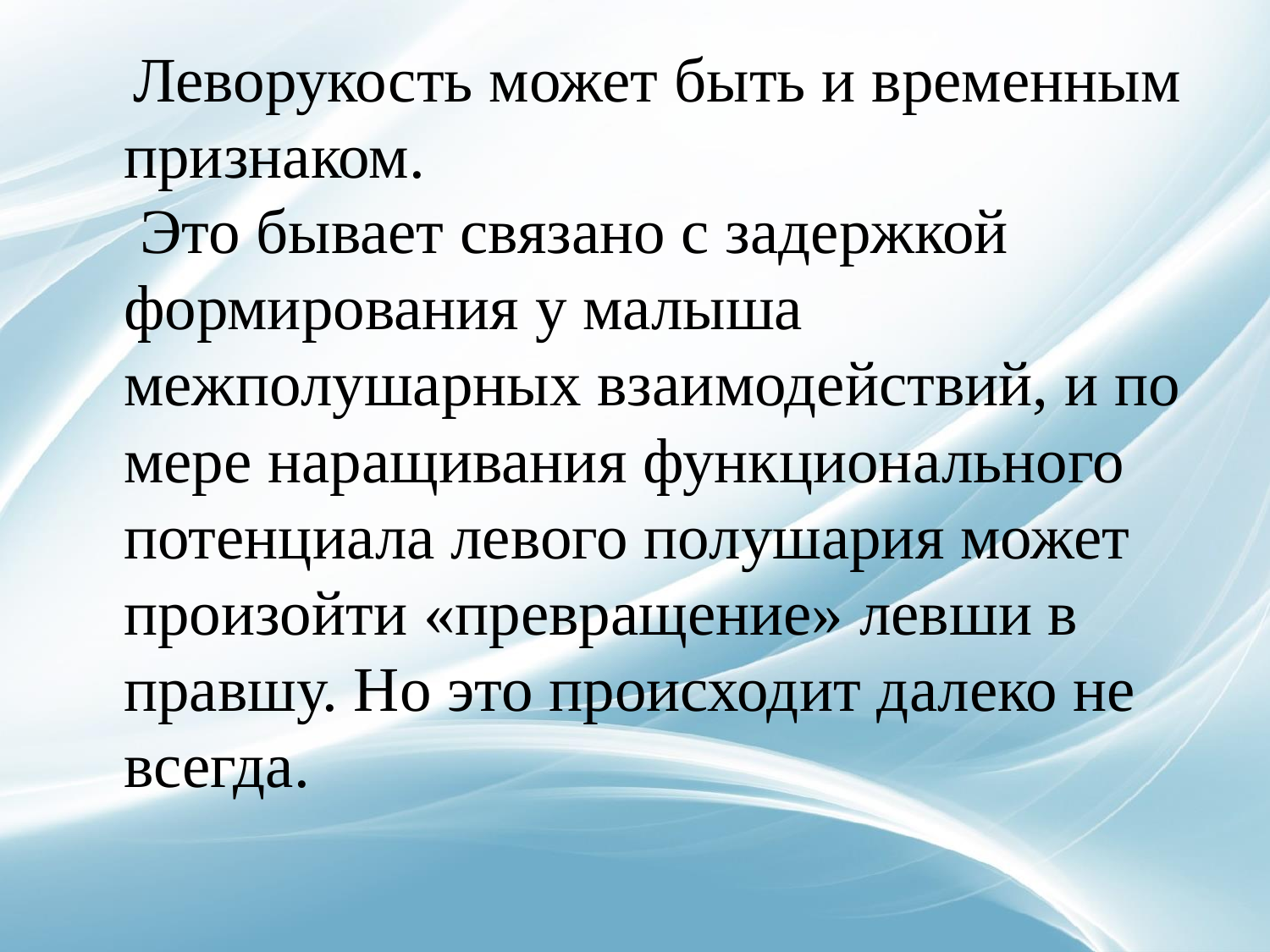

Леворукость может быть и временным признаком.
    Это бывает связано с задержкой формирования у малыша межполушарных взаимодействий, и по мере наращивания функционального потенциала левого полушария может произойти «превращение» левши в правшу. Но это происходит далеко не всегда.